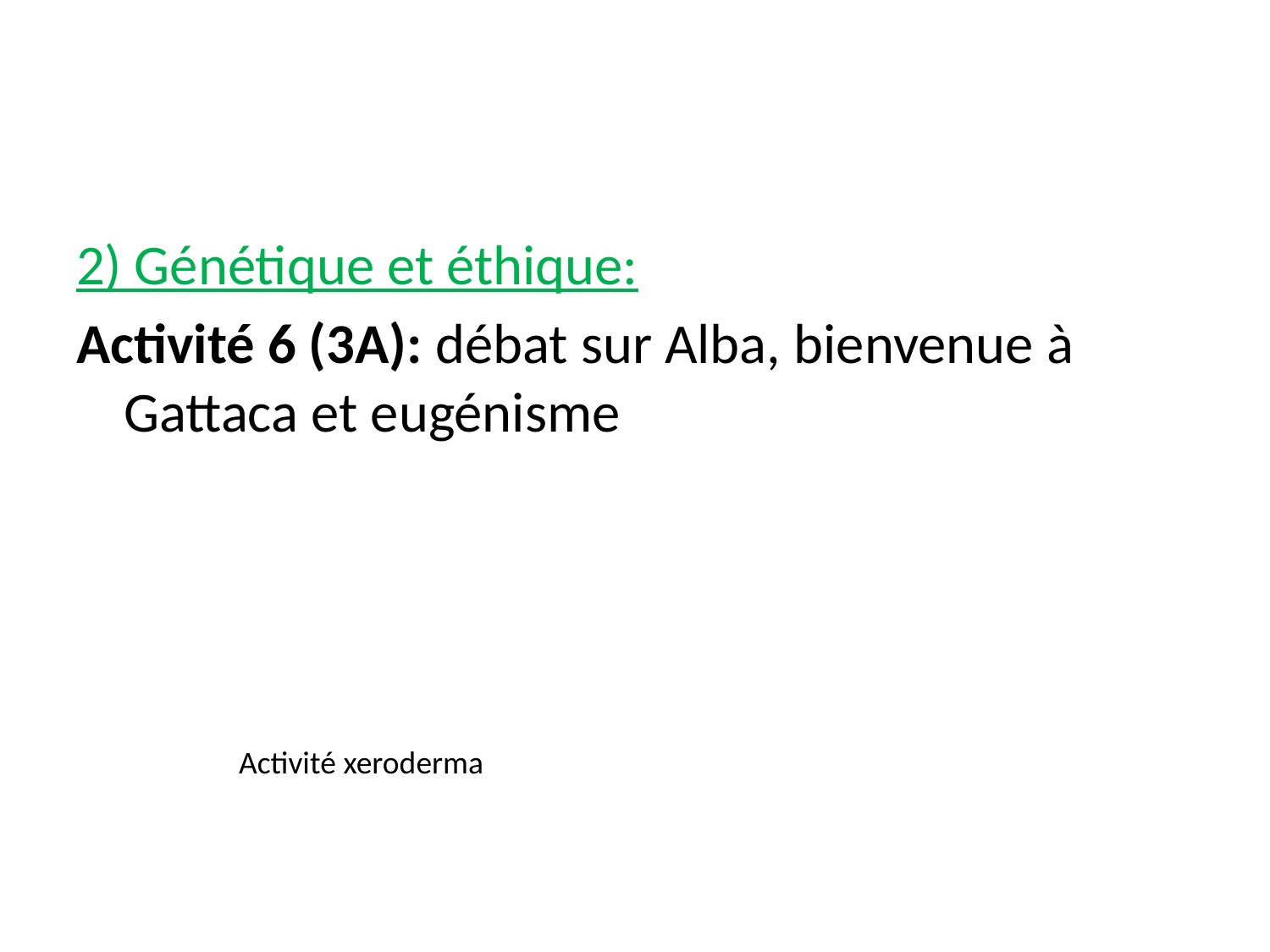

#
2) Génétique et éthique:
Activité 6 (3A): débat sur Alba, bienvenue à Gattaca et eugénisme

Activité xeroderma